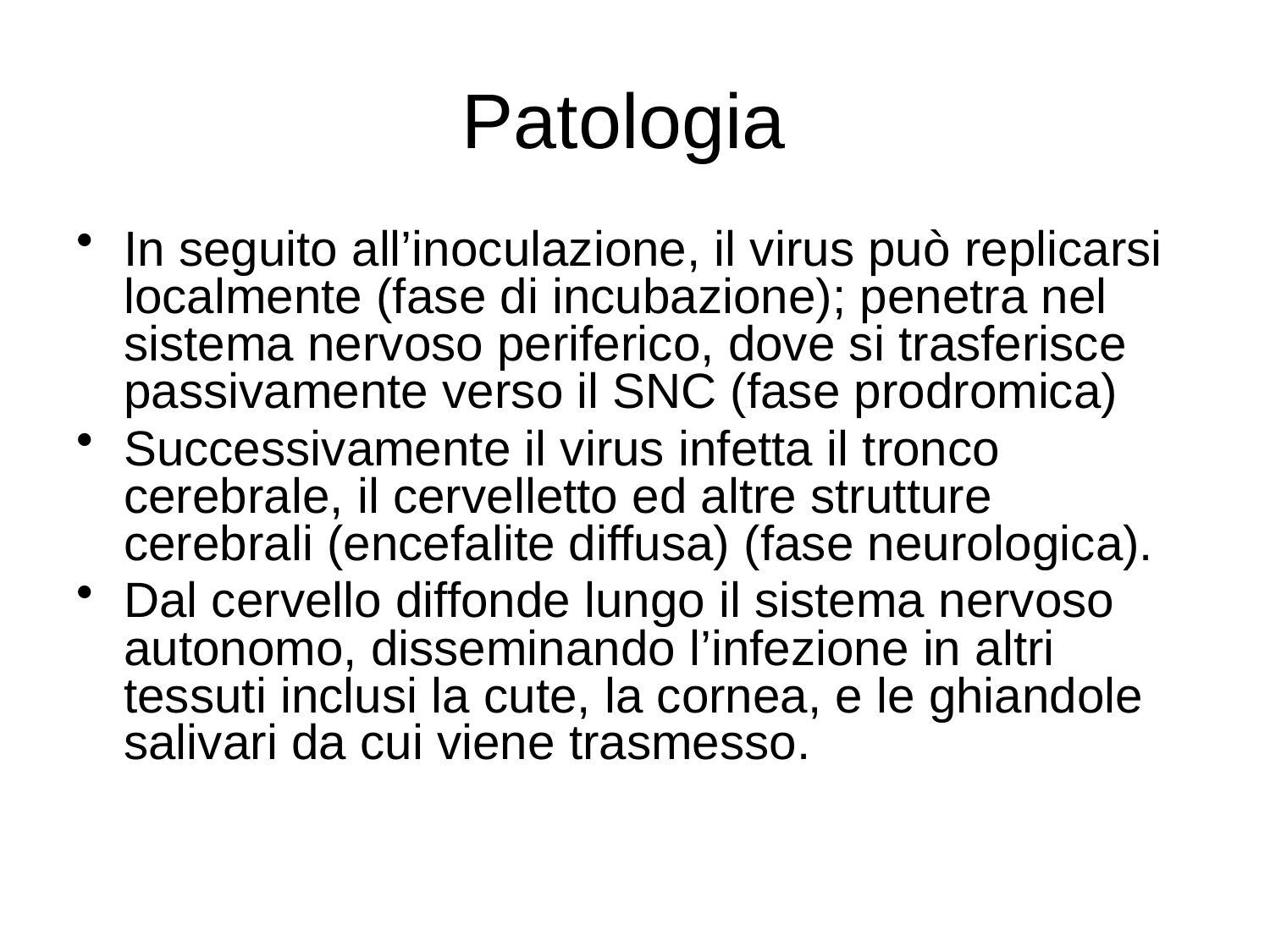

# Patologia
In seguito all’inoculazione, il virus può replicarsi localmente (fase di incubazione); penetra nel sistema nervoso periferico, dove si trasferisce passivamente verso il SNC (fase prodromica)
Successivamente il virus infetta il tronco cerebrale, il cervelletto ed altre strutture cerebrali (encefalite diffusa) (fase neurologica).
Dal cervello diffonde lungo il sistema nervoso autonomo, disseminando l’infezione in altri tessuti inclusi la cute, la cornea, e le ghiandole salivari da cui viene trasmesso.